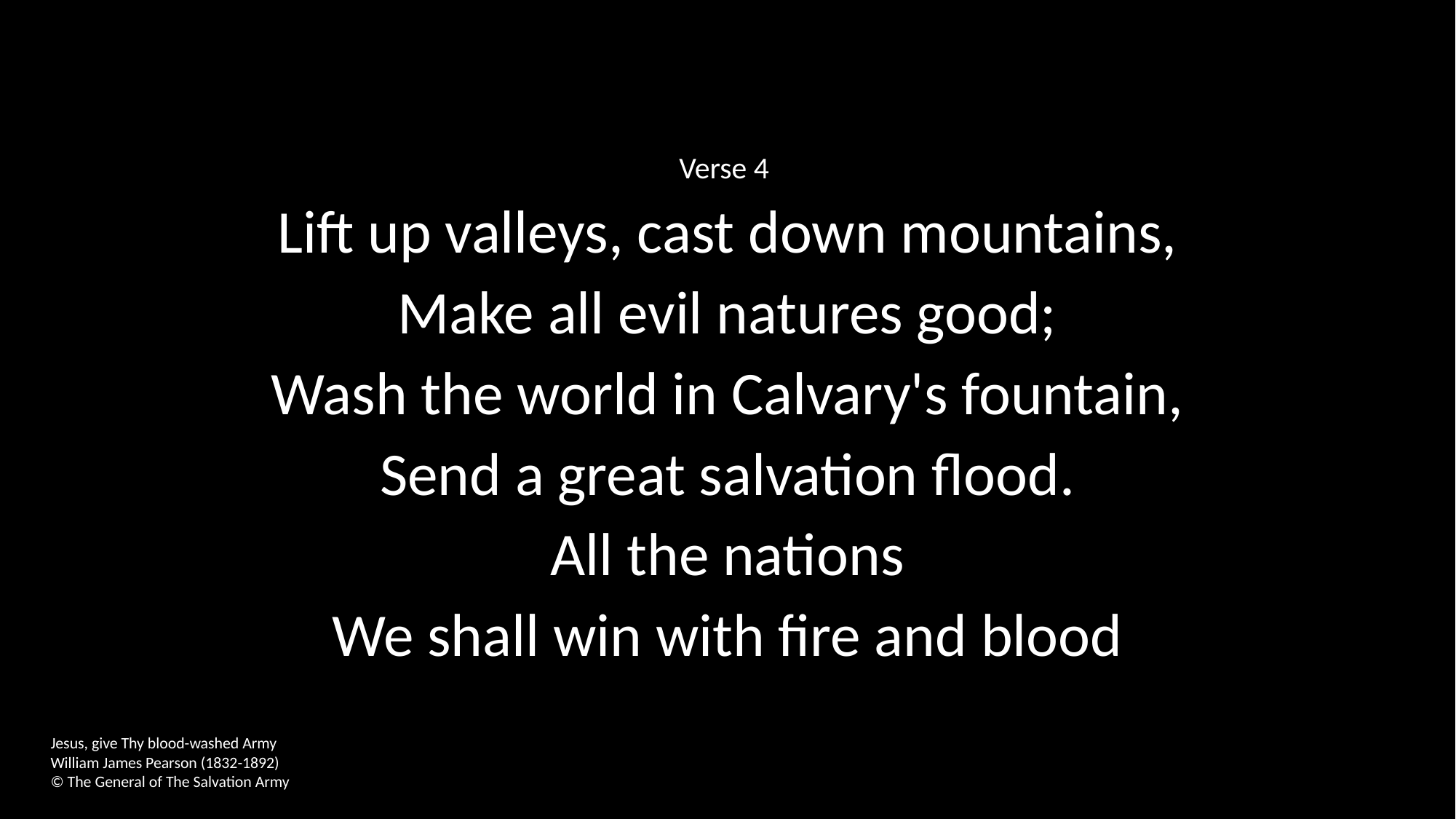

Verse 4
Lift up valleys, cast down mountains,
Make all evil natures good;
Wash the world in Calvary's fountain,
Send a great salvation flood.
All the nations
We shall win with fire and blood
Jesus, give Thy blood-washed Army
William James Pearson (1832-1892)
© The General of The Salvation Army